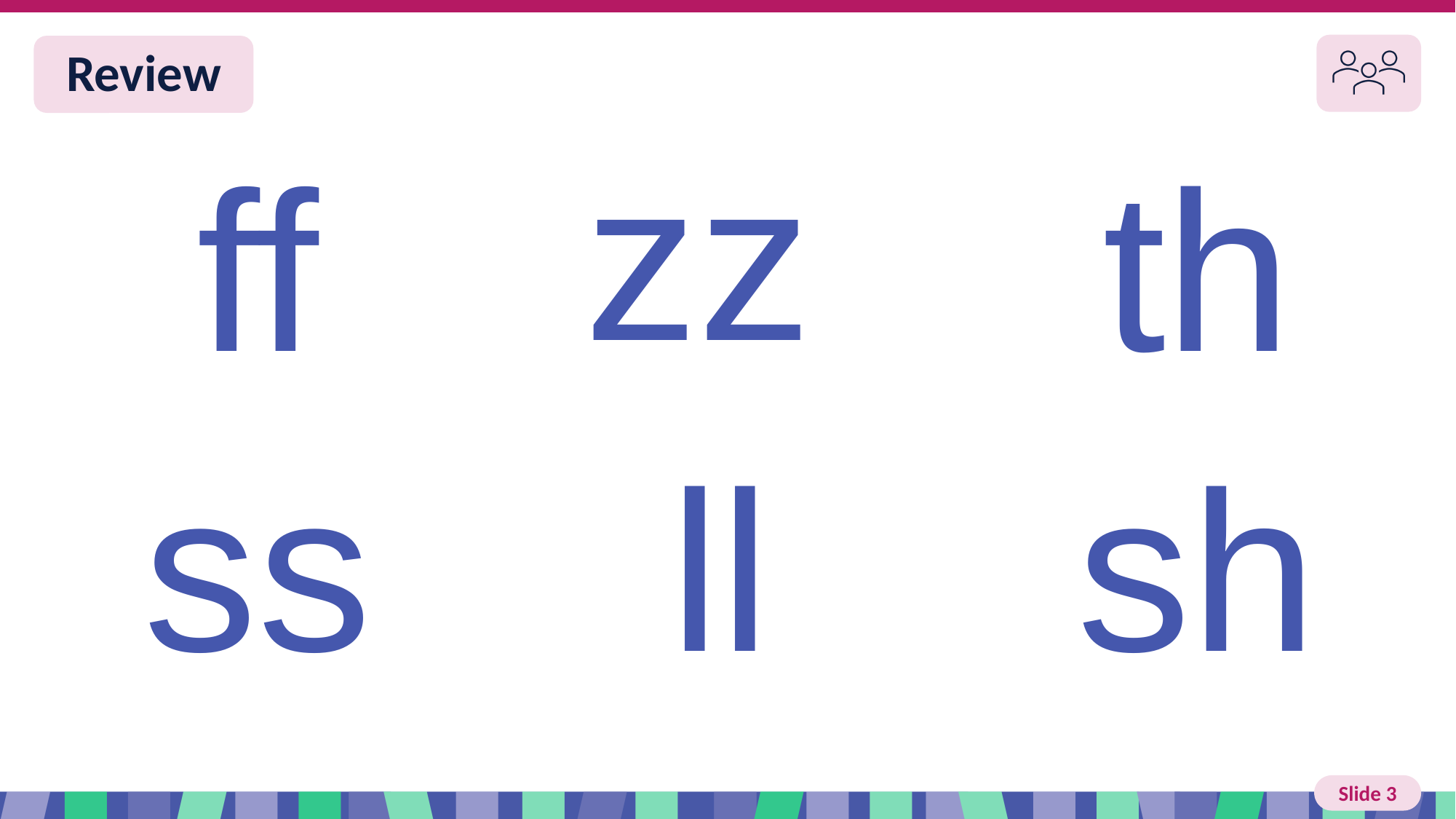

# Slide 3 Review
zz
ff
th
sh
ss
ll